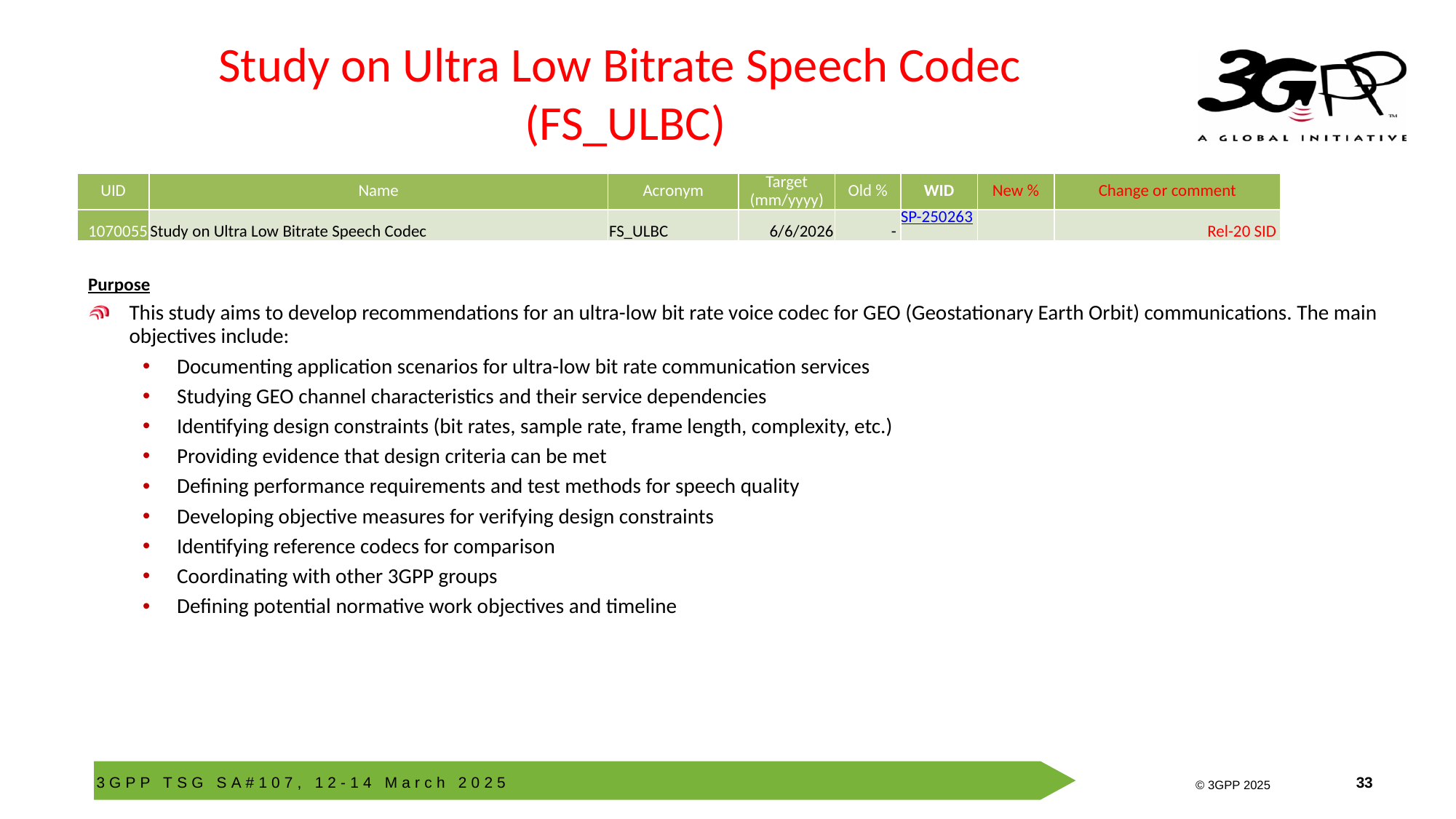

# Study on Ultra Low Bitrate Speech Codec (FS_ULBC)
| UID | Name | Acronym | Target (mm/yyyy) | Old % | WID | New % | Change or comment |
| --- | --- | --- | --- | --- | --- | --- | --- |
| 1070055 | Study on Ultra Low Bitrate Speech Codec | FS\_ULBC | 6/6/2026 | - | SP-250263 |  | Rel-20 SID |
Purpose
This study aims to develop recommendations for an ultra-low bit rate voice codec for GEO (Geostationary Earth Orbit) communications. The main objectives include:
Documenting application scenarios for ultra-low bit rate communication services
Studying GEO channel characteristics and their service dependencies
Identifying design constraints (bit rates, sample rate, frame length, complexity, etc.)
Providing evidence that design criteria can be met
Defining performance requirements and test methods for speech quality
Developing objective measures for verifying design constraints
Identifying reference codecs for comparison
Coordinating with other 3GPP groups
Defining potential normative work objectives and timeline